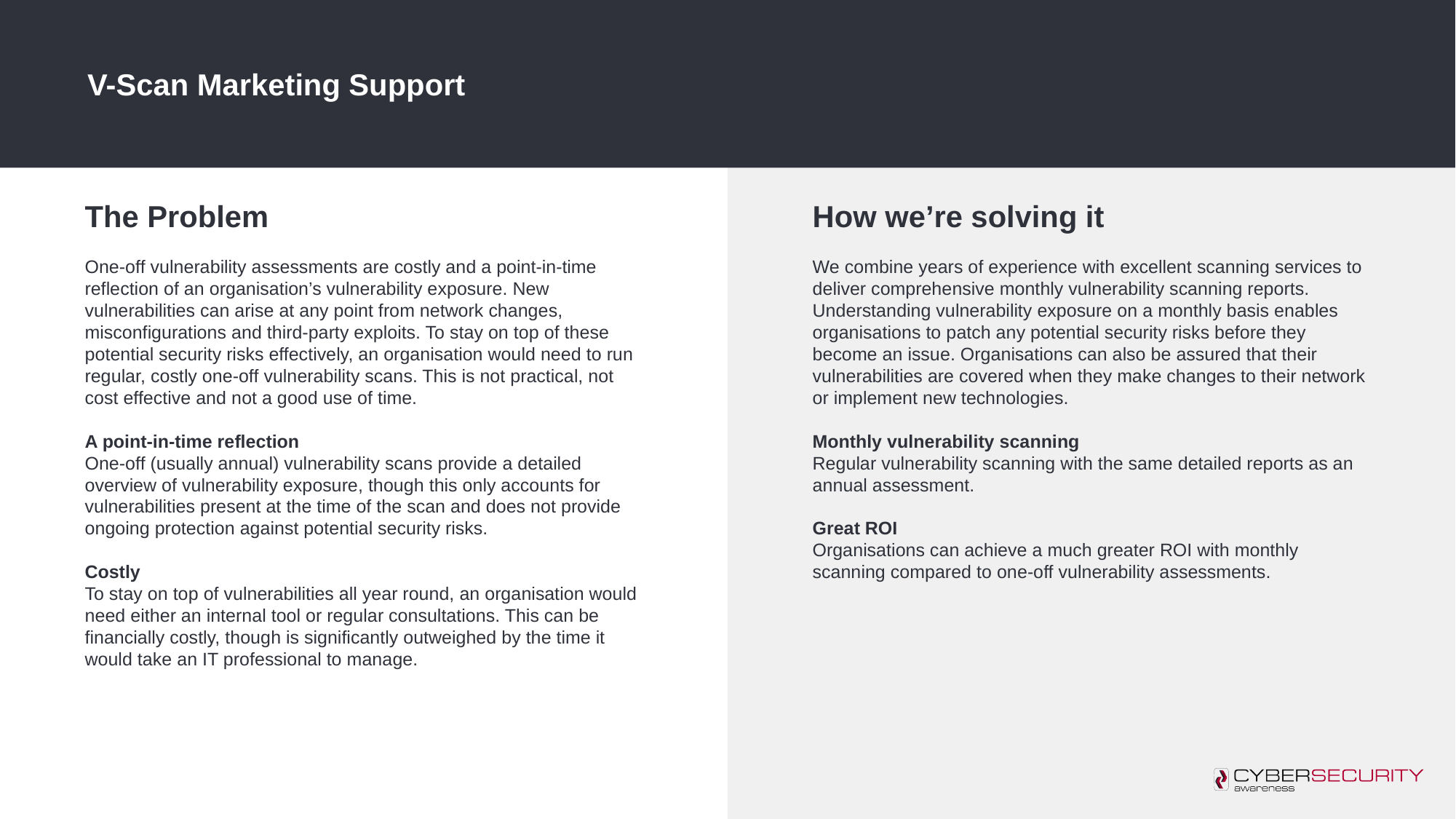

V-Scan Marketing Support

The Problem

One-off vulnerability assessments are costly and a point-in-time reflection of an organisation’s vulnerability exposure. New vulnerabilities can arise at any point from network changes, misconfigurations and third-party exploits. To stay on top of these potential security risks effectively, an organisation would need to run regular, costly one-off vulnerability scans. This is not practical, not cost effective and not a good use of time.

A point-in-time reflection
One-off (usually annual) vulnerability scans provide a detailed overview of vulnerability exposure, though this only accounts for vulnerabilities present at the time of the scan and does not provide ongoing protection against potential security risks.

Costly
To stay on top of vulnerabilities all year round, an organisation would need either an internal tool or regular consultations. This can be financially costly, though is significantly outweighed by the time it would take an IT professional to manage.
How we’re solving it

We combine years of experience with excellent scanning services to deliver comprehensive monthly vulnerability scanning reports. Understanding vulnerability exposure on a monthly basis enables organisations to patch any potential security risks before they become an issue. Organisations can also be assured that their vulnerabilities are covered when they make changes to their network or implement new technologies.

Monthly vulnerability scanning
Regular vulnerability scanning with the same detailed reports as an annual assessment.

Great ROI
Organisations can achieve a much greater ROI with monthly scanning compared to one-off vulnerability assessments.